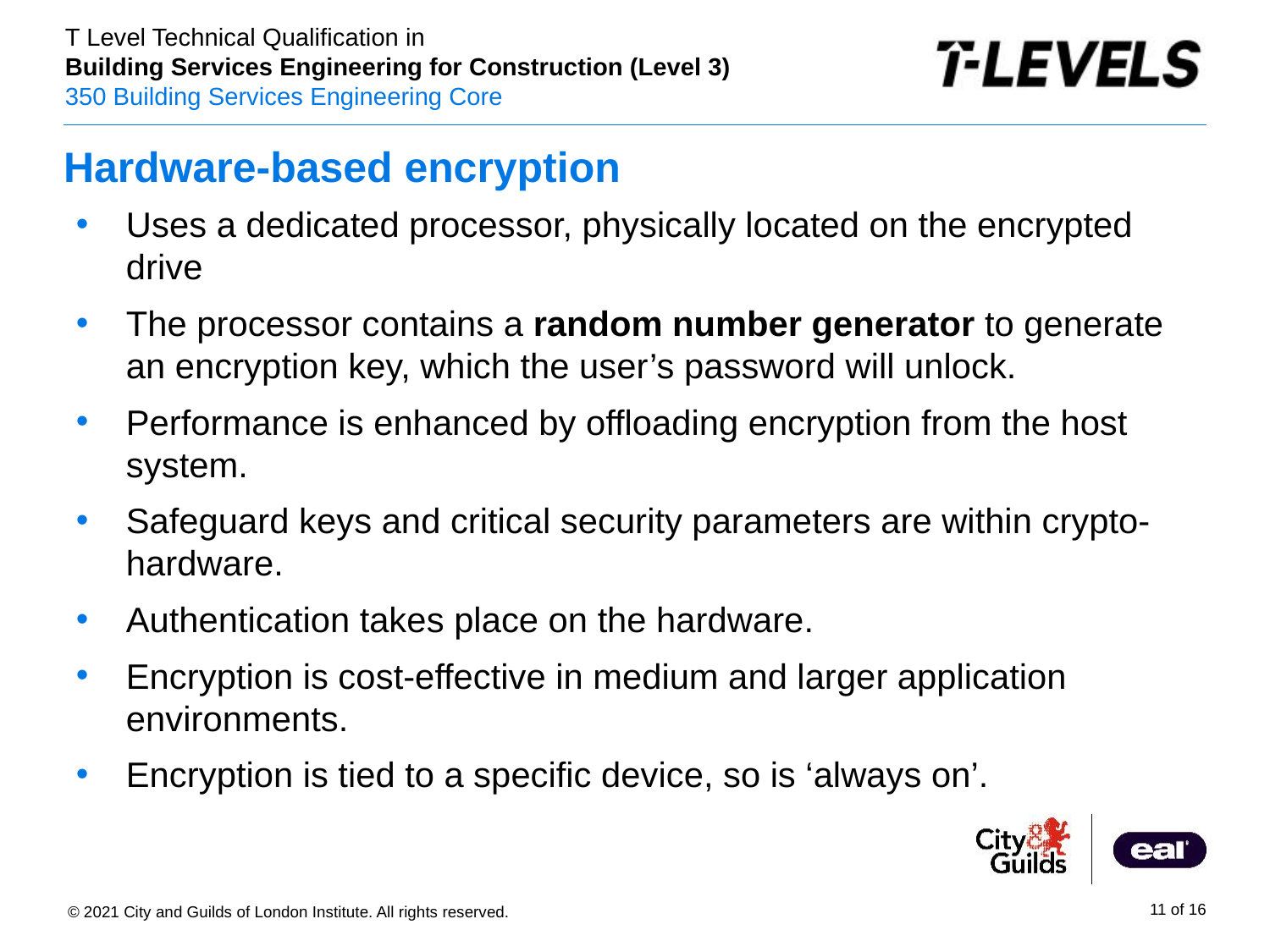

# Hardware-based encryption
Uses a dedicated processor, physically located on the encrypted drive
The processor contains a random number generator to generate an encryption key, which the user’s password will unlock.
Performance is enhanced by offloading encryption from the host system.
Safeguard keys and critical security parameters are within crypto-hardware.
Authentication takes place on the hardware.
Encryption is cost-effective in medium and larger application environments.
Encryption is tied to a specific device, so is ‘always on’.